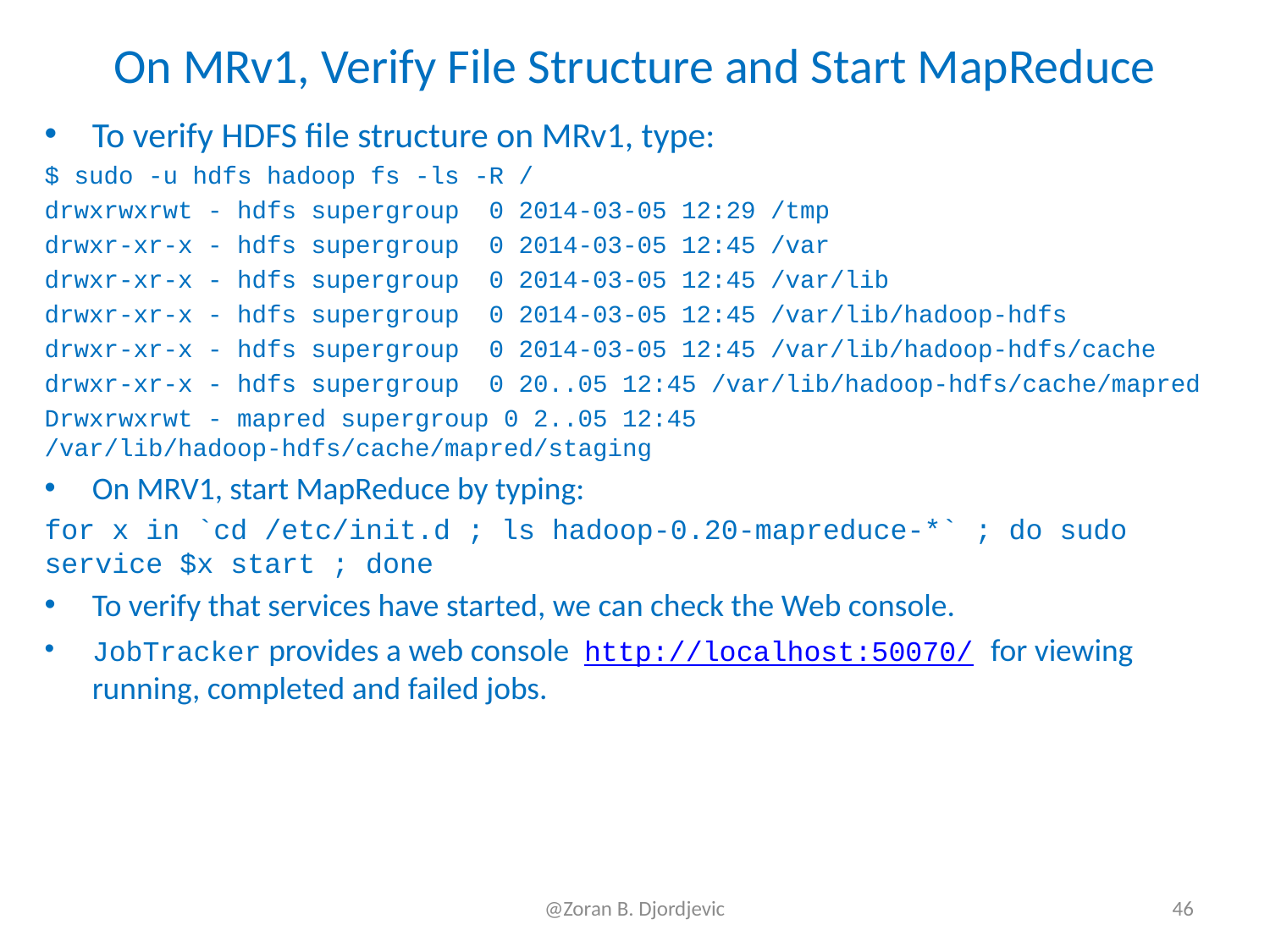

# On MRv1, Verify File Structure and Start MapReduce
To verify HDFS file structure on MRv1, type:
$ sudo -u hdfs hadoop fs -ls -R /
drwxrwxrwt - hdfs supergroup  0 2014-03-05 12:29 /tmp
drwxr-xr-x - hdfs supergroup  0 2014-03-05 12:45 /var
drwxr-xr-x - hdfs supergroup  0 2014-03-05 12:45 /var/lib
drwxr-xr-x - hdfs supergroup  0 2014-03-05 12:45 /var/lib/hadoop-hdfs
drwxr-xr-x - hdfs supergroup  0 2014-03-05 12:45 /var/lib/hadoop-hdfs/cache
drwxr-xr-x - hdfs supergroup  0 20..05 12:45 /var/lib/hadoop-hdfs/cache/mapred
Drwxrwxrwt - mapred supergroup 0 2..05 12:45 /var/lib/hadoop-hdfs/cache/mapred/staging
On MRV1, start MapReduce by typing:
for x in `cd /etc/init.d ; ls hadoop-0.20-mapreduce-*` ; do sudo service $x start ; done
To verify that services have started, we can check the Web console.
JobTracker provides a web console  http://localhost:50070/ for viewing running, completed and failed jobs.
@Zoran B. Djordjevic
46